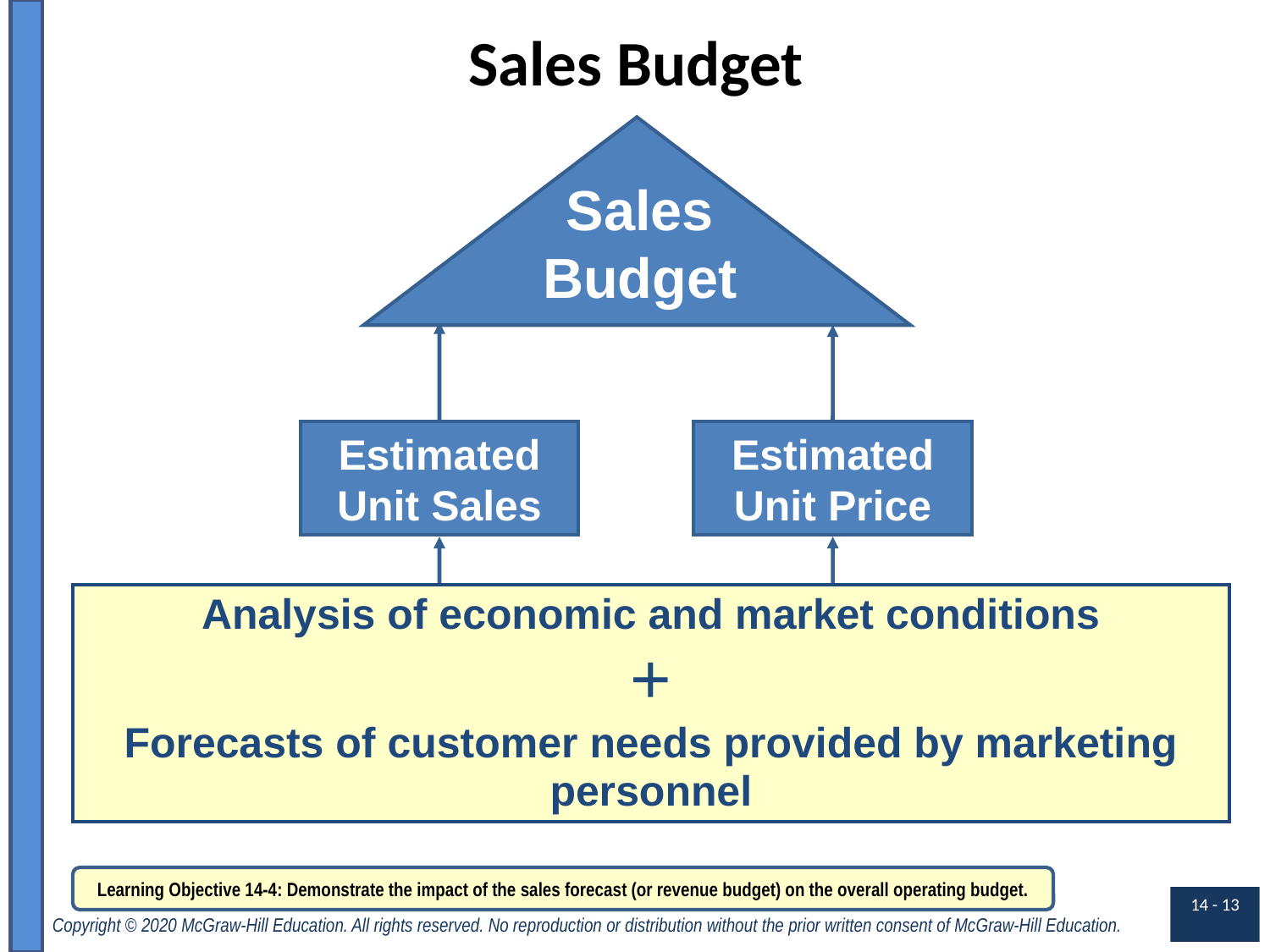

# Sales Budget

Sales
Budget

Estimated
Unit Sales
Estimated
Unit Price

Analysis of economic and market conditions
+
Forecasts of customer needs provided by marketing personnel
Learning Objective 14-4: Demonstrate the impact of the sales forecast (or revenue budget) on the overall operating budget.